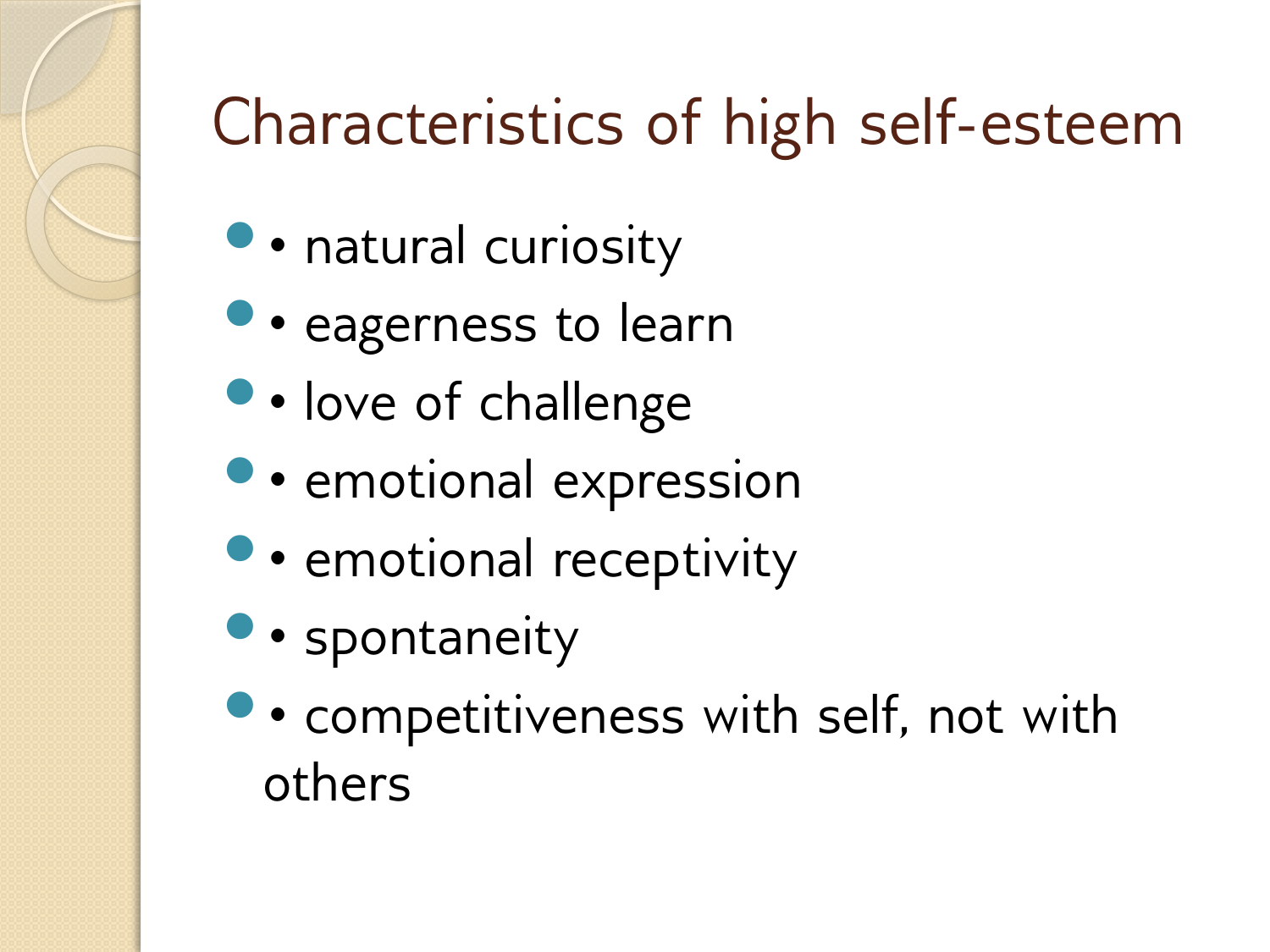

# Characteristics of high self-esteem
• natural curiosity
• eagerness to learn
• love of challenge
• emotional expression
• emotional receptivity
• spontaneity
• competitiveness with self, not with others